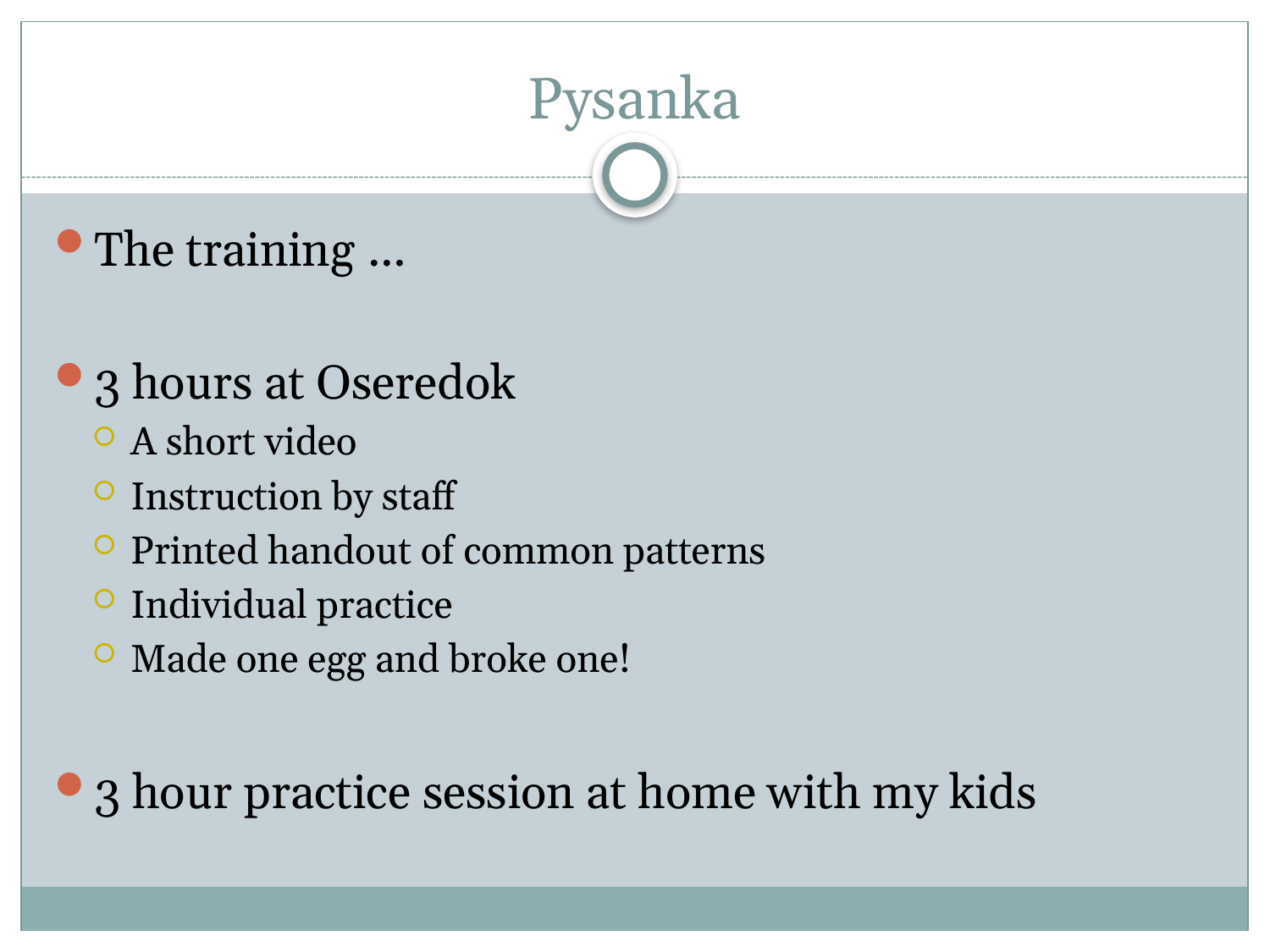

# Pysanka
The training …

3 hours at Oseredok
A short video
Instruction by staff
Printed handout of common patterns
Individual practice
Made one egg and broke one!

3 hour practice session at home with my kids